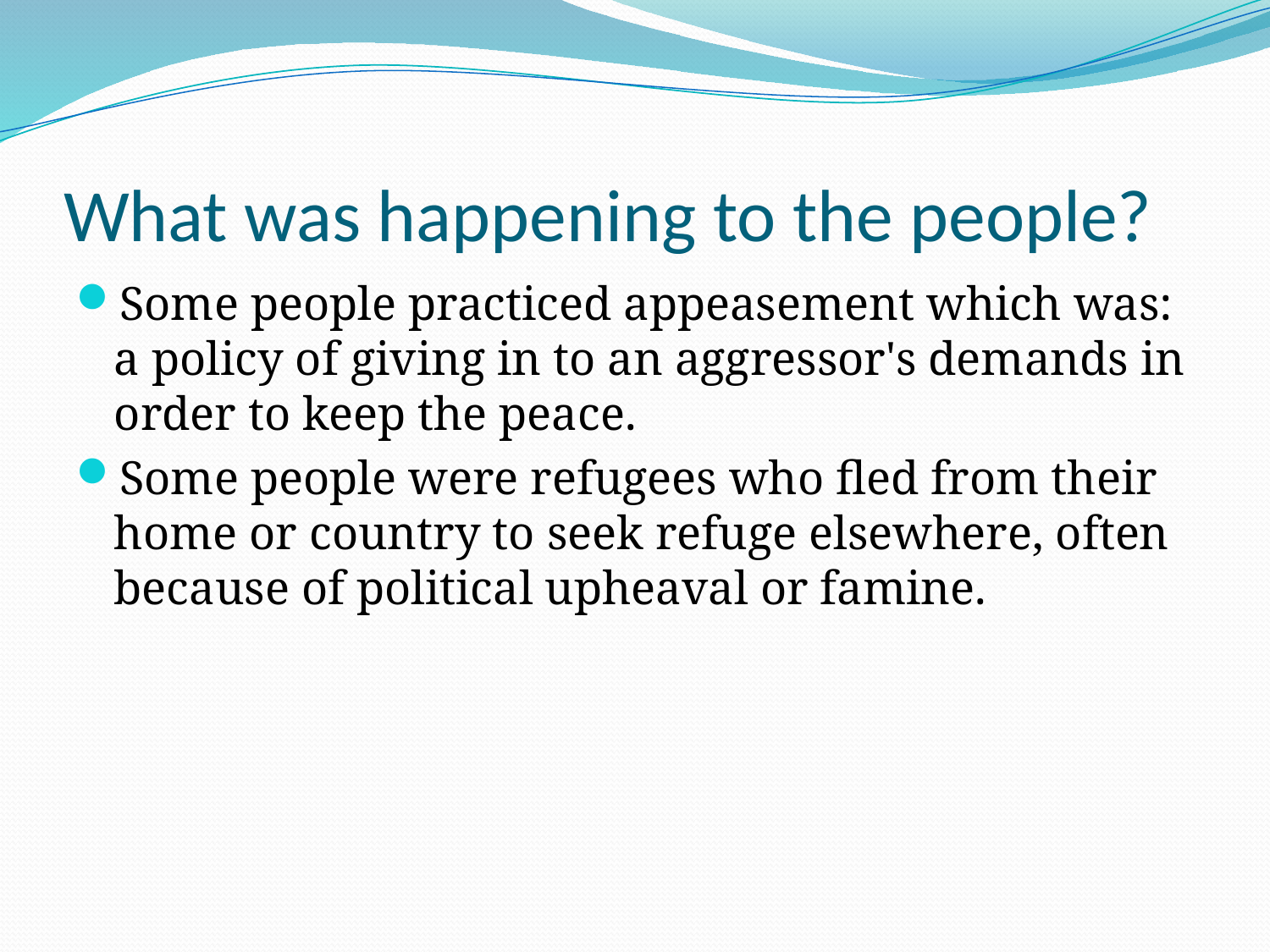

# What was happening to the people?
Some people practiced appeasement which was: a policy of giving in to an aggressor's demands in order to keep the peace.
Some people were refugees who fled from their home or country to seek refuge elsewhere, often because of political upheaval or famine.